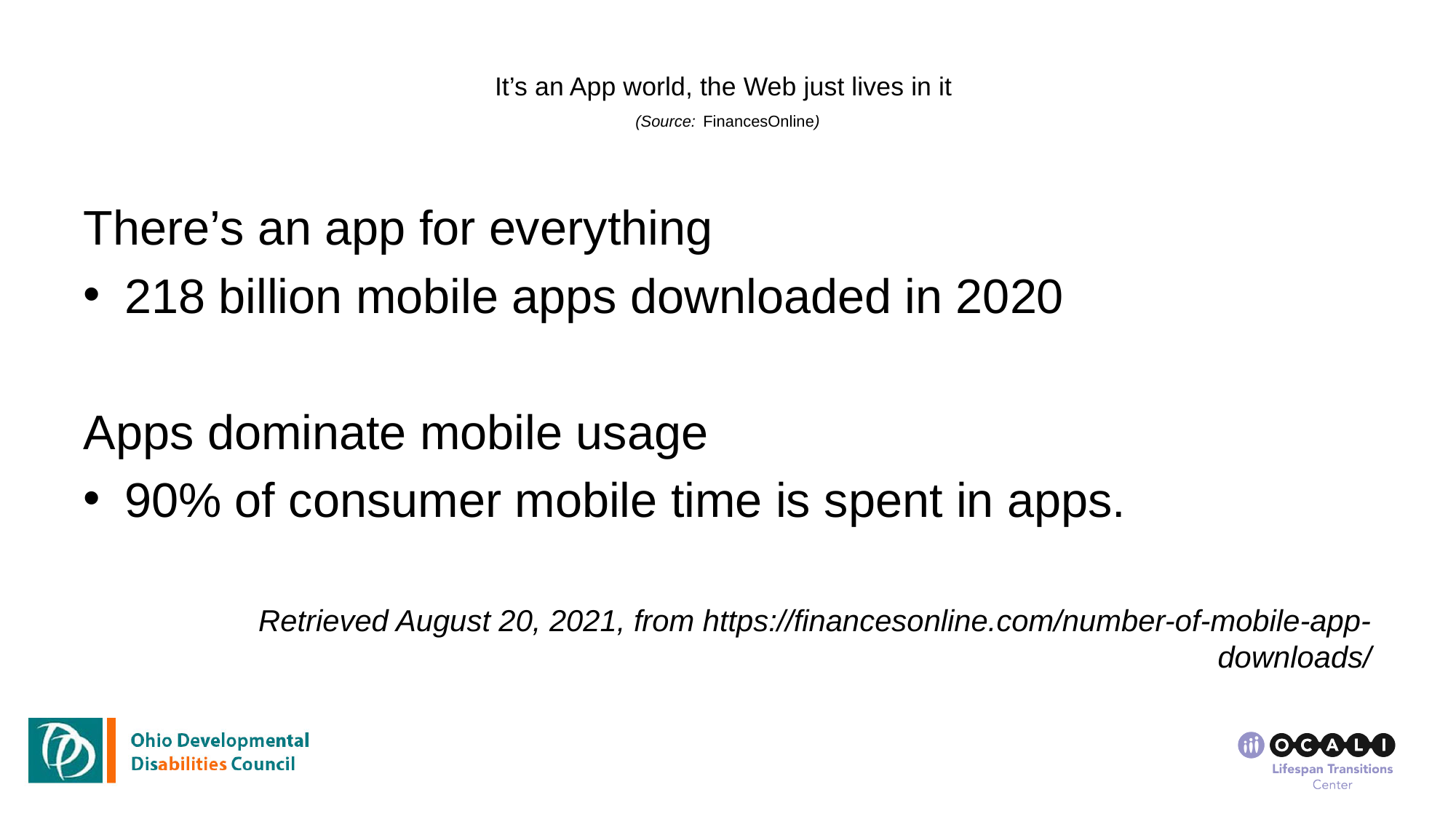

# It’s an App world, the Web just lives in it (Source: FinancesOnline)
There’s an app for everything
218 billion mobile apps downloaded in 2020

Apps dominate mobile usage
90% of consumer mobile time is spent in apps.

Retrieved August 20, 2021, from https://financesonline.com/number-of-mobile-app-downloads/